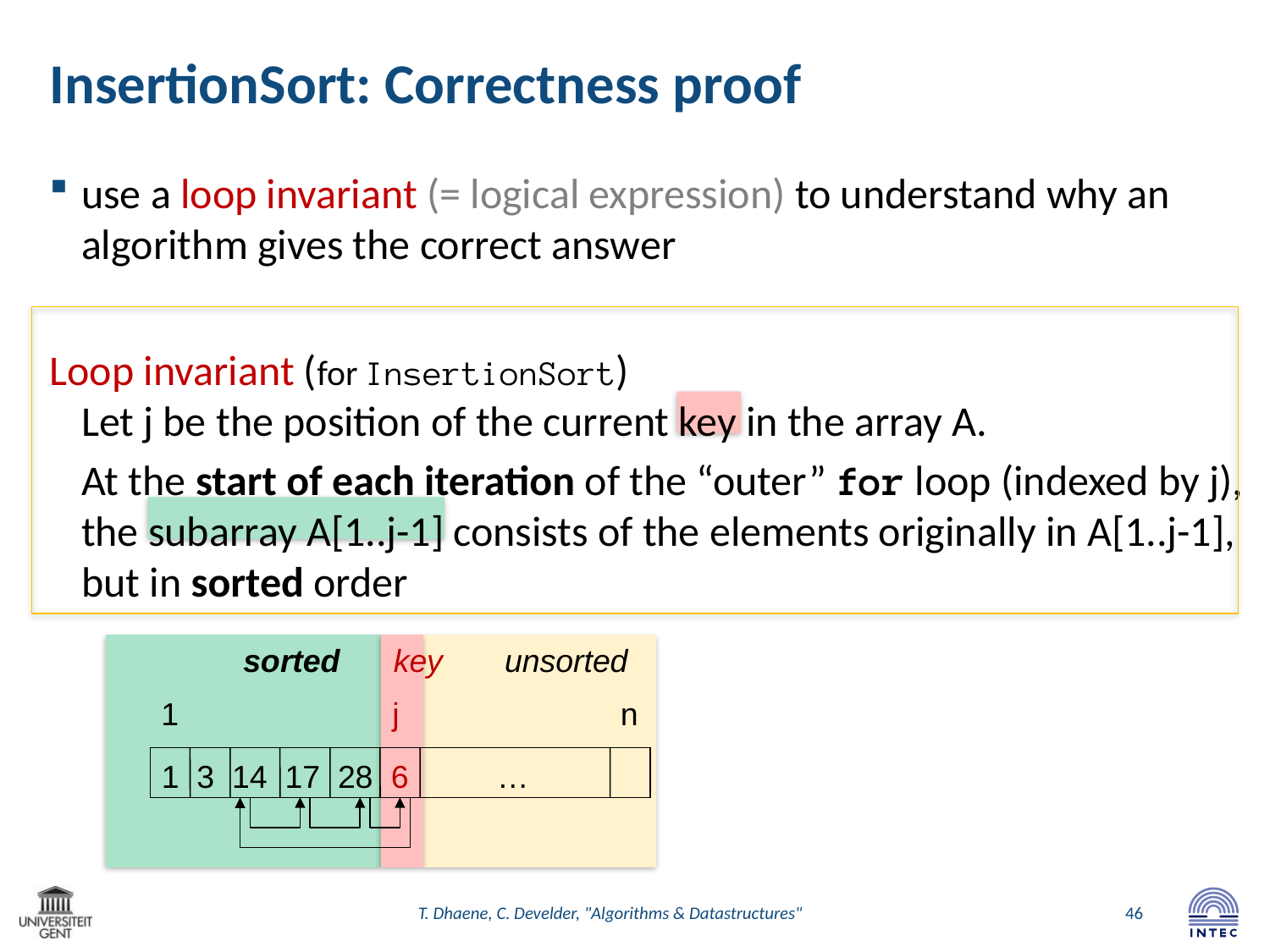

# InsertionSort: Correctness proof
use a loop invariant (= logical expression) to understand why an algorithm gives the correct answer

Loop invariant (for InsertionSort)
Let j be the position of the current key in the array A.
	At the start of each iteration of the “outer” for loop (indexed by j), the subarray A[1..j-1] consists of the elements originally in A[1..j-1], but in sorted order

        sorted      key       unsorted
1                        j                         n

1  3  14  17  28  6          …

T. Dhaene, C. Develder, "Algorithms & Datastructures"
46